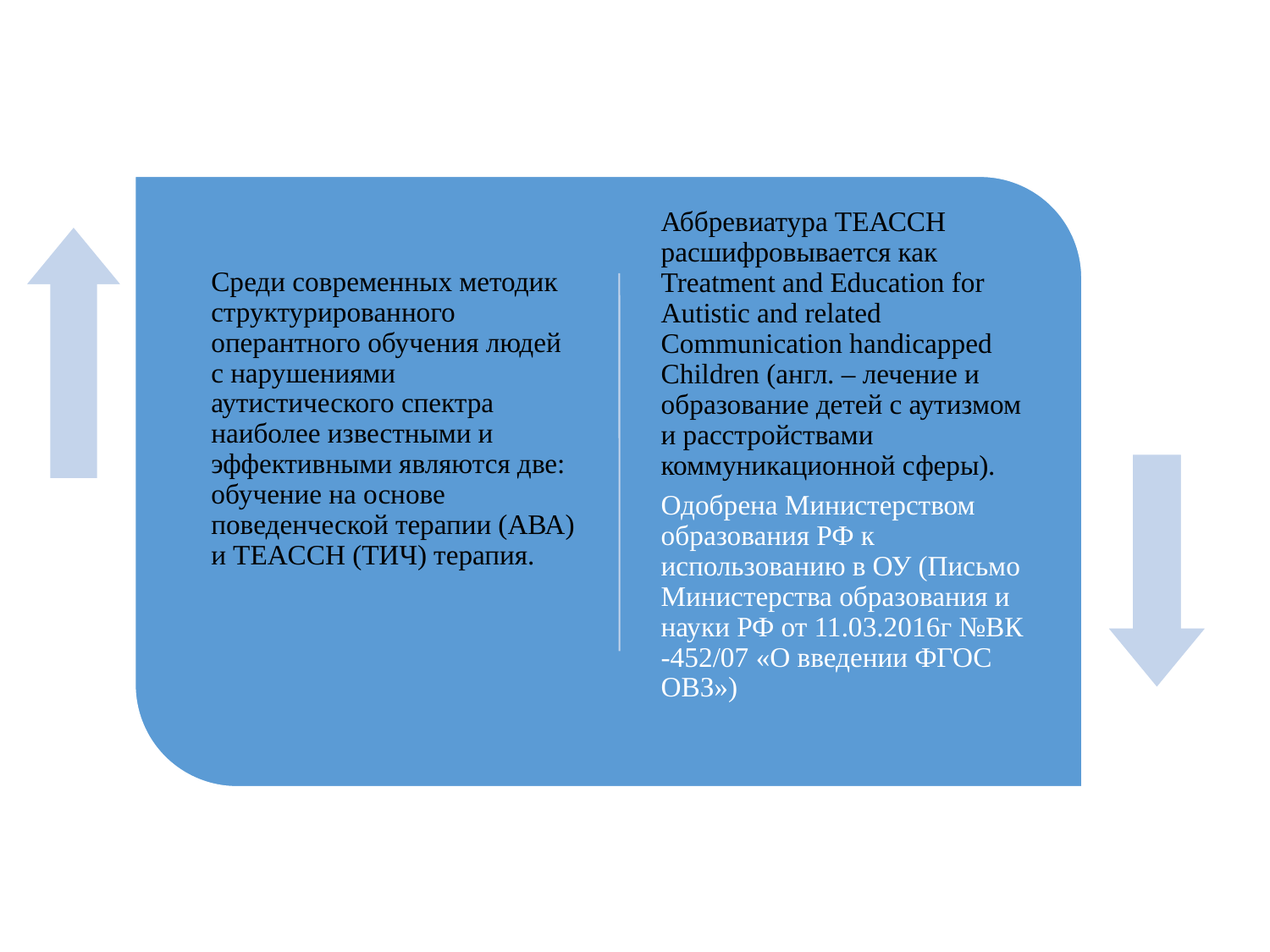

Среди современных методик структурированного оперантного обучения людей с нарушениями аутистического спектра наиболее известными и эффективными являются две: обучение на основе поведенческой терапии (АВА) и TEACCH (ТИЧ) терапия.
Аббревиатура ТЕАССН расшифровывается как Treatment and Education for Autistic and related Communication handicapped Children (англ. – лечение и образование детей с аутизмом и расстройствами коммуникационной сферы).
Одобрена Министерством образования РФ к использованию в ОУ (Письмо Министерства образования и науки РФ от 11.03.2016г №ВК -452/07 «О введении ФГОС ОВЗ»)